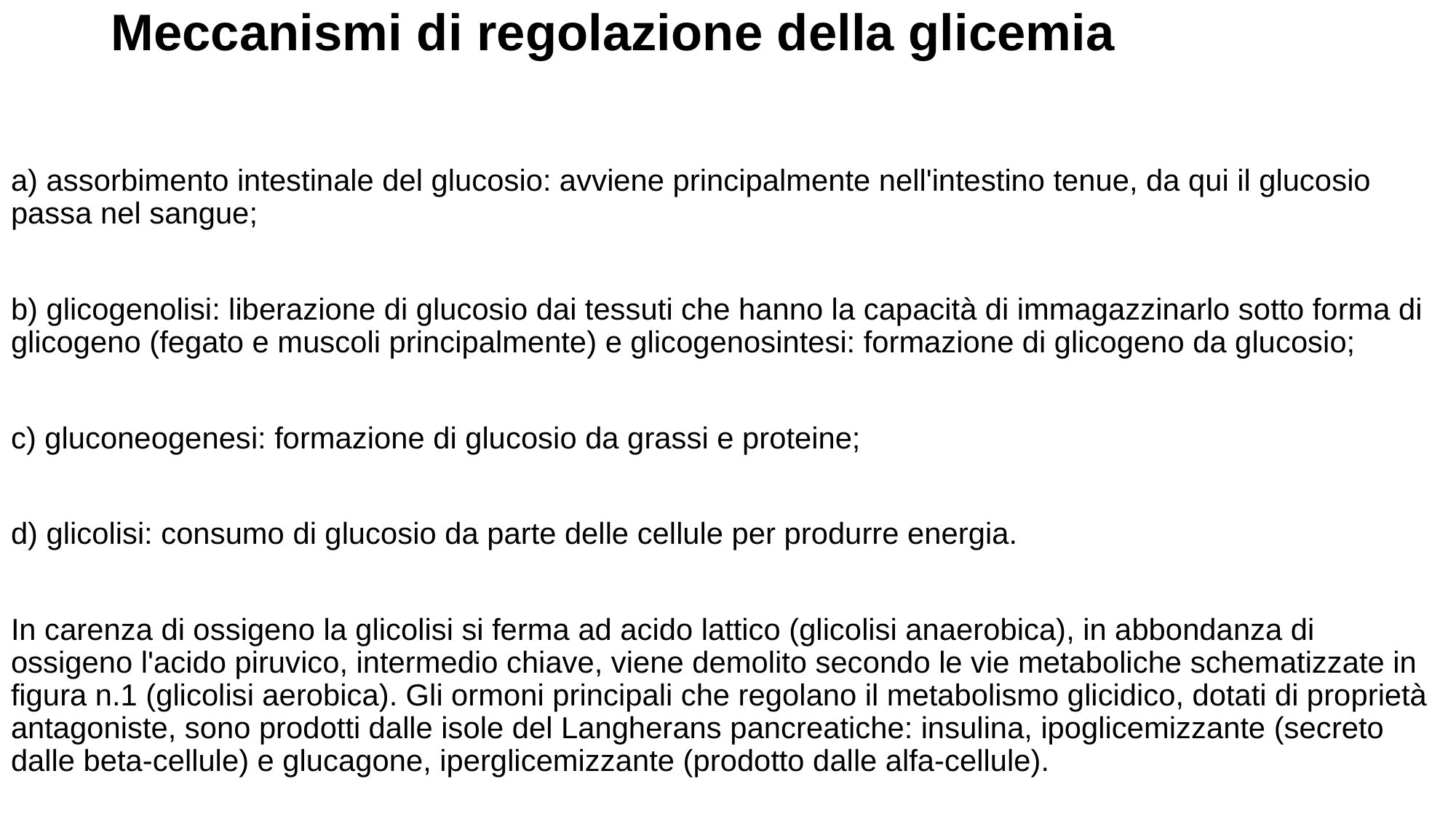

# Meccanismi di regolazione della glicemia

a) assorbimento intestinale del glucosio: avviene principalmente nell'intestino tenue, da qui il glucosio passa nel sangue;

b) glicogenolisi: liberazione di glucosio dai tessuti che hanno la capacità di immagazzinarlo sotto forma di glicogeno (fegato e muscoli principalmente) e glicogenosintesi: formazione di glicogeno da glucosio;

c) gluconeogenesi: formazione di glucosio da grassi e proteine;

d) glicolisi: consumo di glucosio da parte delle cellule per produrre energia.

In carenza di ossigeno la glicolisi si ferma ad acido lattico (glicolisi anaerobica), in abbondanza di ossigeno l'acido piruvico, intermedio chiave, viene demolito secondo le vie metaboliche schematizzate in figura n.1 (glicolisi aerobica). Gli ormoni principali che regolano il metabolismo glicidico, dotati di proprietà antagoniste, sono prodotti dalle isole del Langherans pancreatiche: insulina, ipoglicemizzante (secreto dalle beta-cellule) e glucagone, iperglicemizzante (prodotto dalle alfa-cellule).